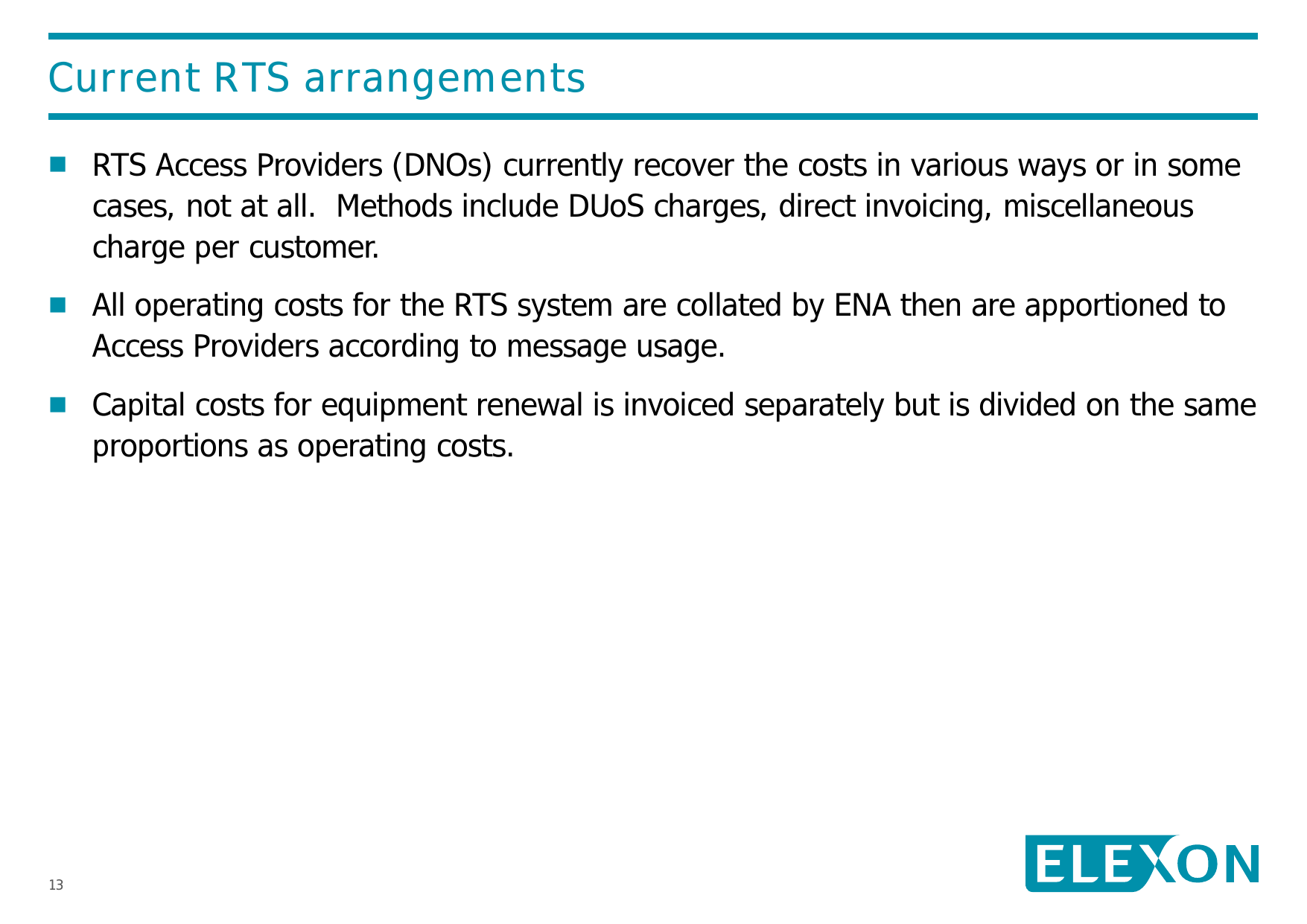

# Current RTS arrangements
RTS Access Providers (DNOs) currently recover the costs in various ways or in some cases, not at all.  Methods include DUoS charges, direct invoicing, miscellaneous charge per customer.
All operating costs for the RTS system are collated by ENA then are apportioned to Access Providers according to message usage.
Capital costs for equipment renewal is invoiced separately but is divided on the same proportions as operating costs.

13